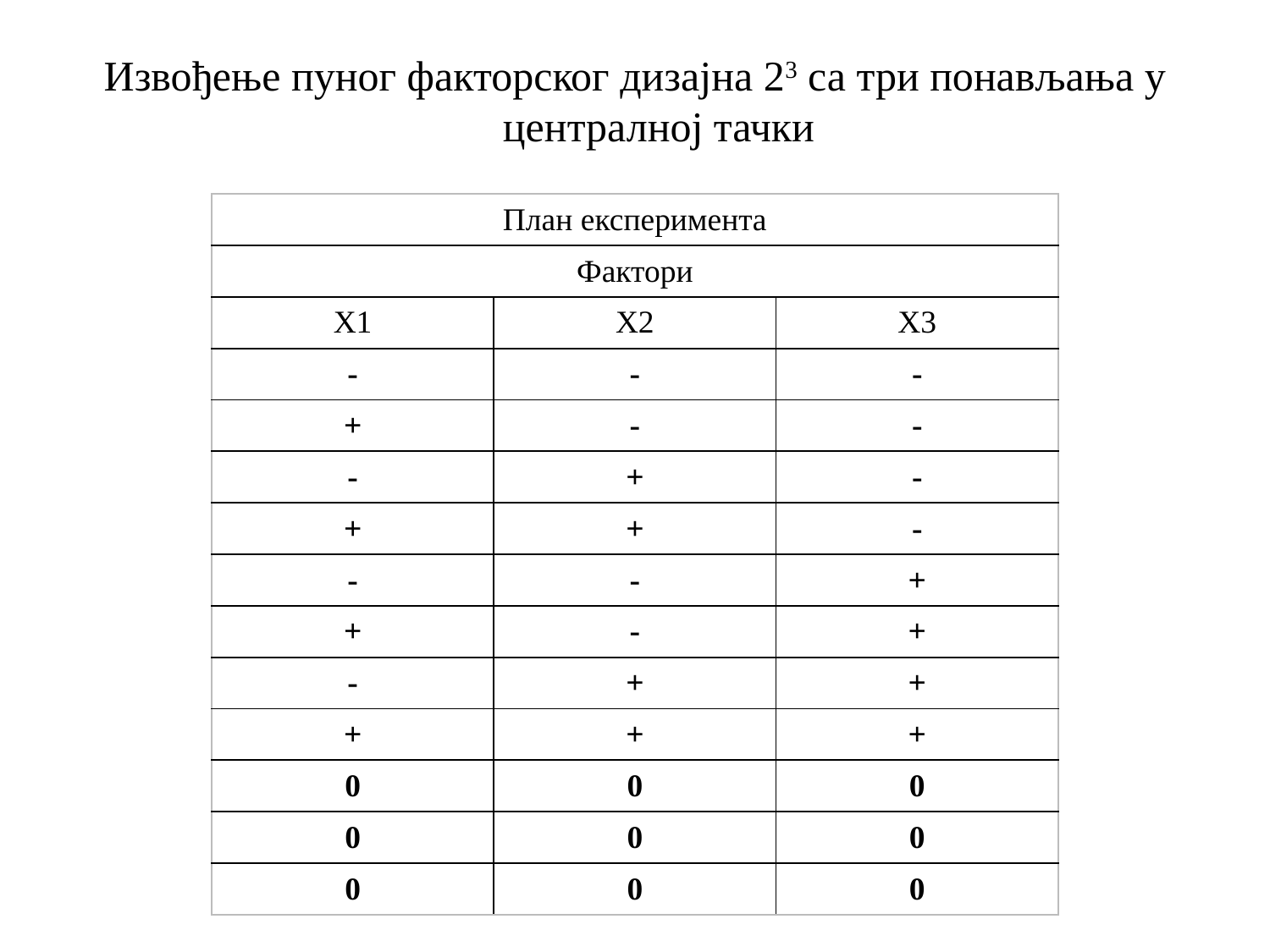

Извођење пуног факторског дизајна 23 са три понављања у централној тачки
| План експеримента |  |  |
| --- | --- | --- |
| Фактори |  |  |
| X1 | X2 | X3 |
| - | - | - |
| + | - | - |
| - | + | - |
| + | + | - |
| - | - | + |
| + | - | + |
| - | + | + |
| + | + | + |
| 0 | 0 | 0 |
| 0 | 0 | 0 |
| 0 | 0 | 0 |